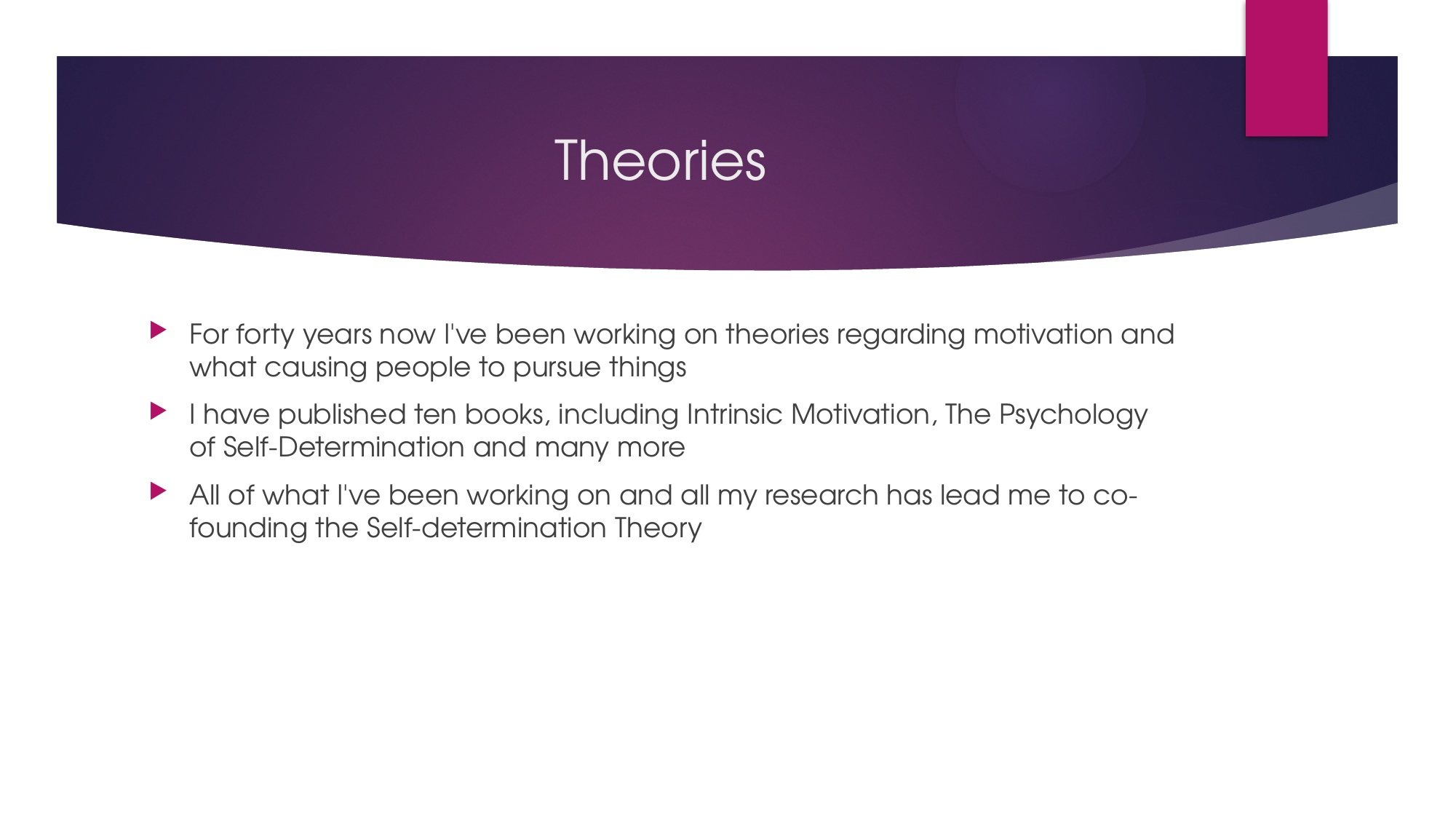

# Theories
For forty years now I've been working on theories regarding motivation and what causing people to pursue things
I have published ten books, including Intrinsic Motivation, The Psychology of Self-Determination and many more
All of what I've been working on and all my research has lead me to co-founding the Self-determination Theory